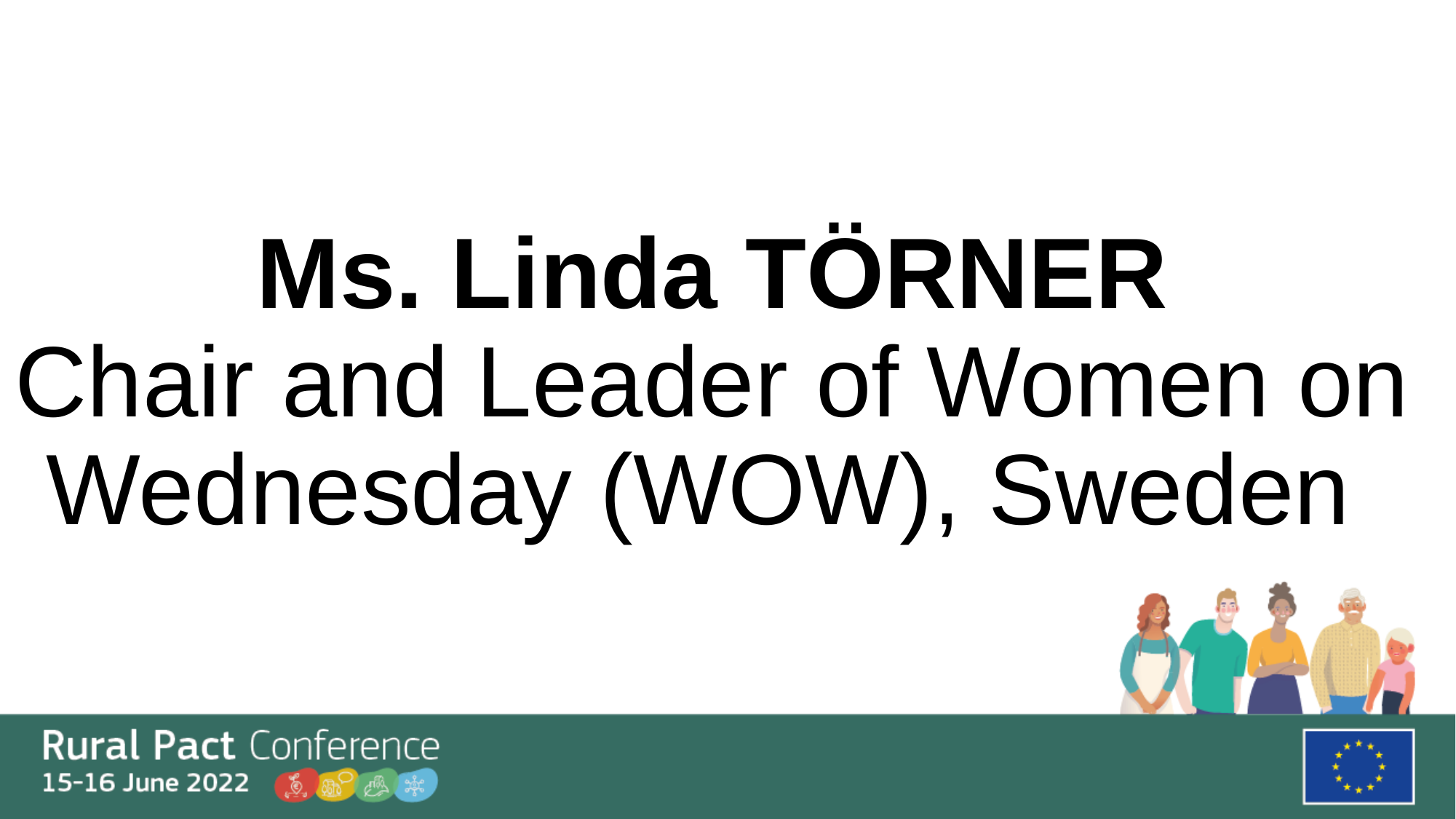

# Ms. Linda TÖRNER Chair and Leader of Women on Wednesday (WOW), Sweden